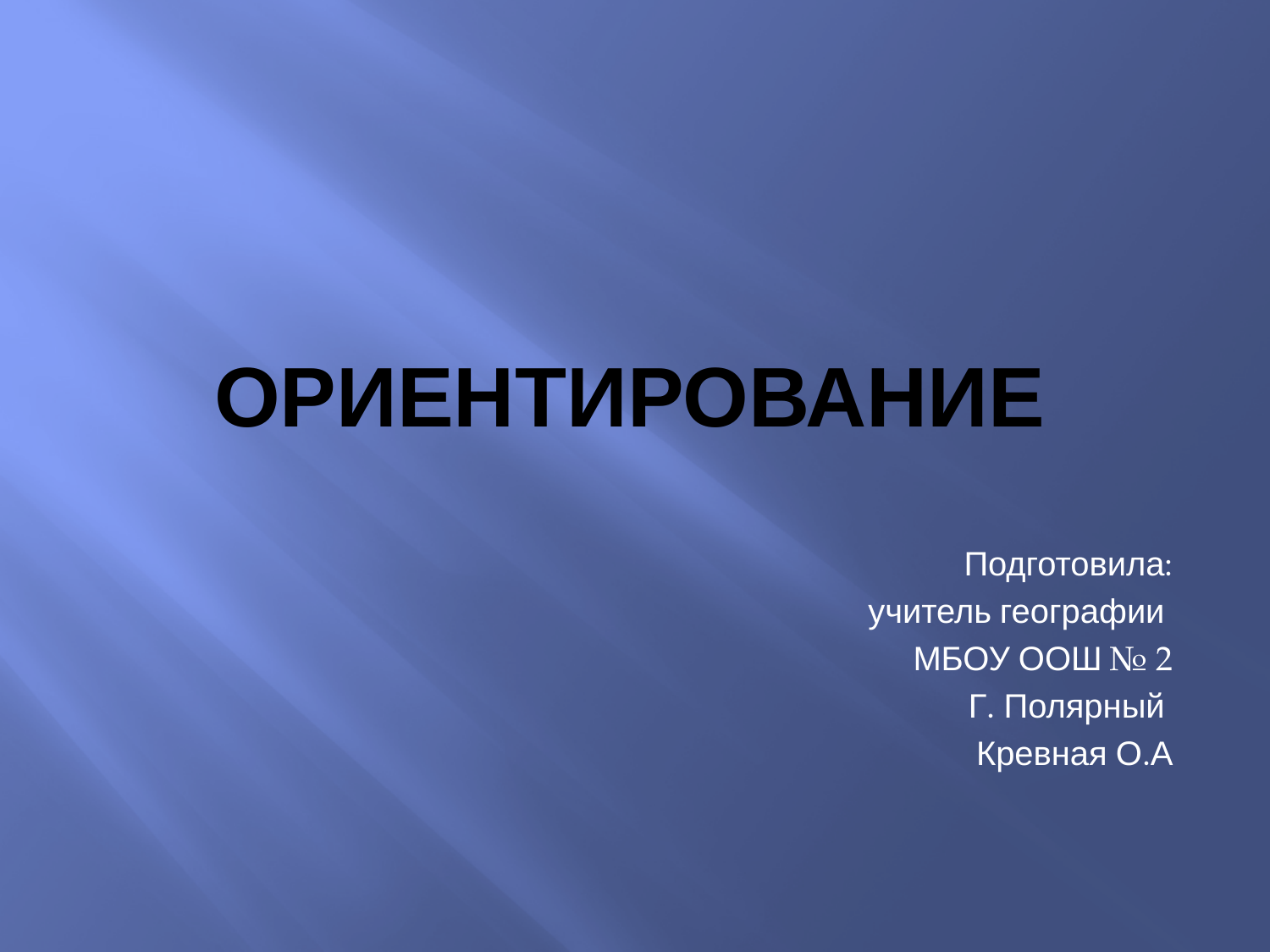

# ОРИЕНТИРОВАНИЕ
Подготовила:
 учитель географии
МБОУ ООШ № 2
Г. Полярный
Кревная О.А